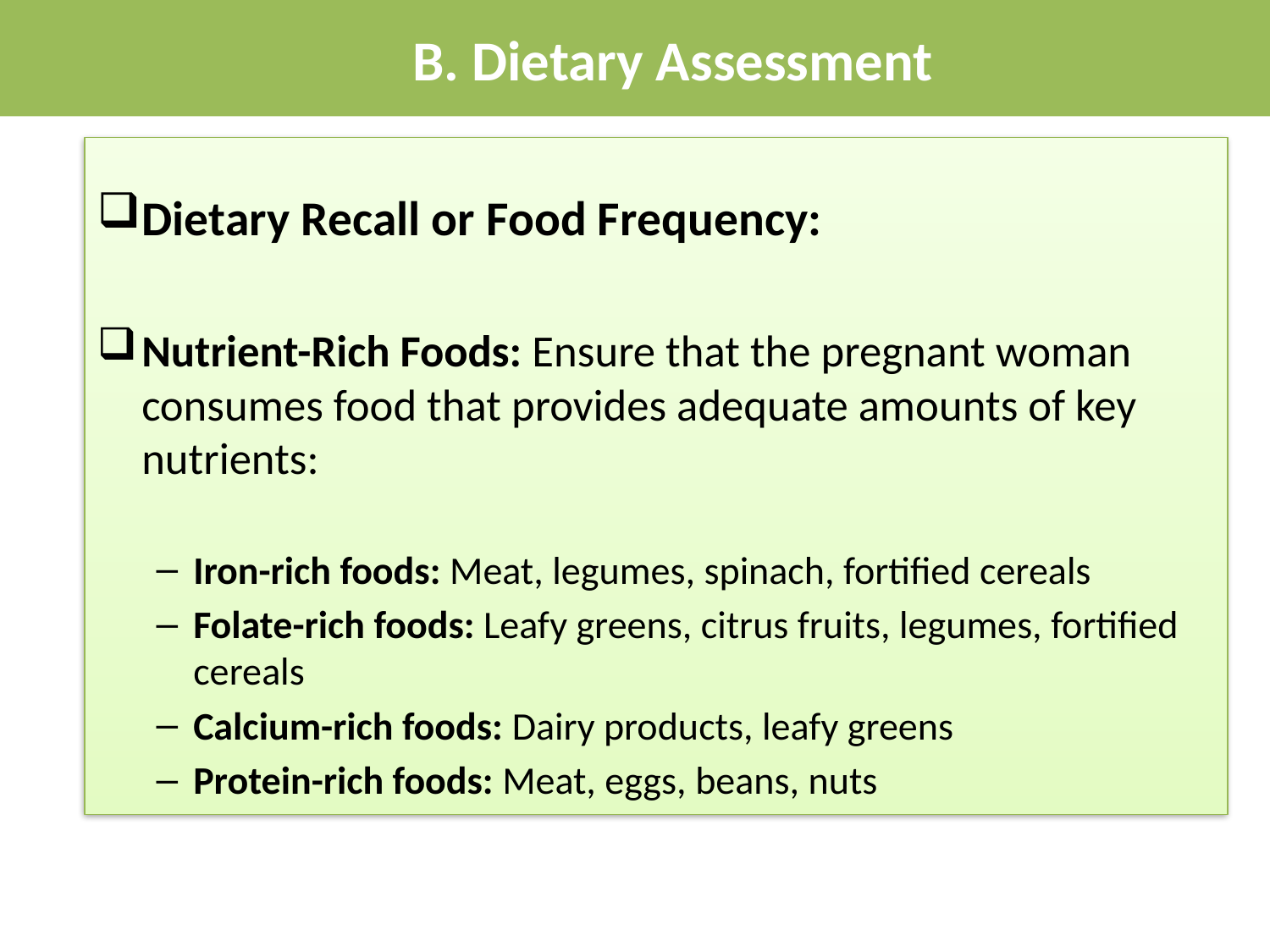

B. Dietary Assessment

Dietary Recall or Food Frequency:

Nutrient-Rich Foods: Ensure that the pregnant woman consumes food that provides adequate amounts of key nutrients:

Iron-rich foods: Meat, legumes, spinach, fortified cereals
Folate-rich foods: Leafy greens, citrus fruits, legumes, fortified cereals
Calcium-rich foods: Dairy products, leafy greens
Protein-rich foods: Meat, eggs, beans, nuts